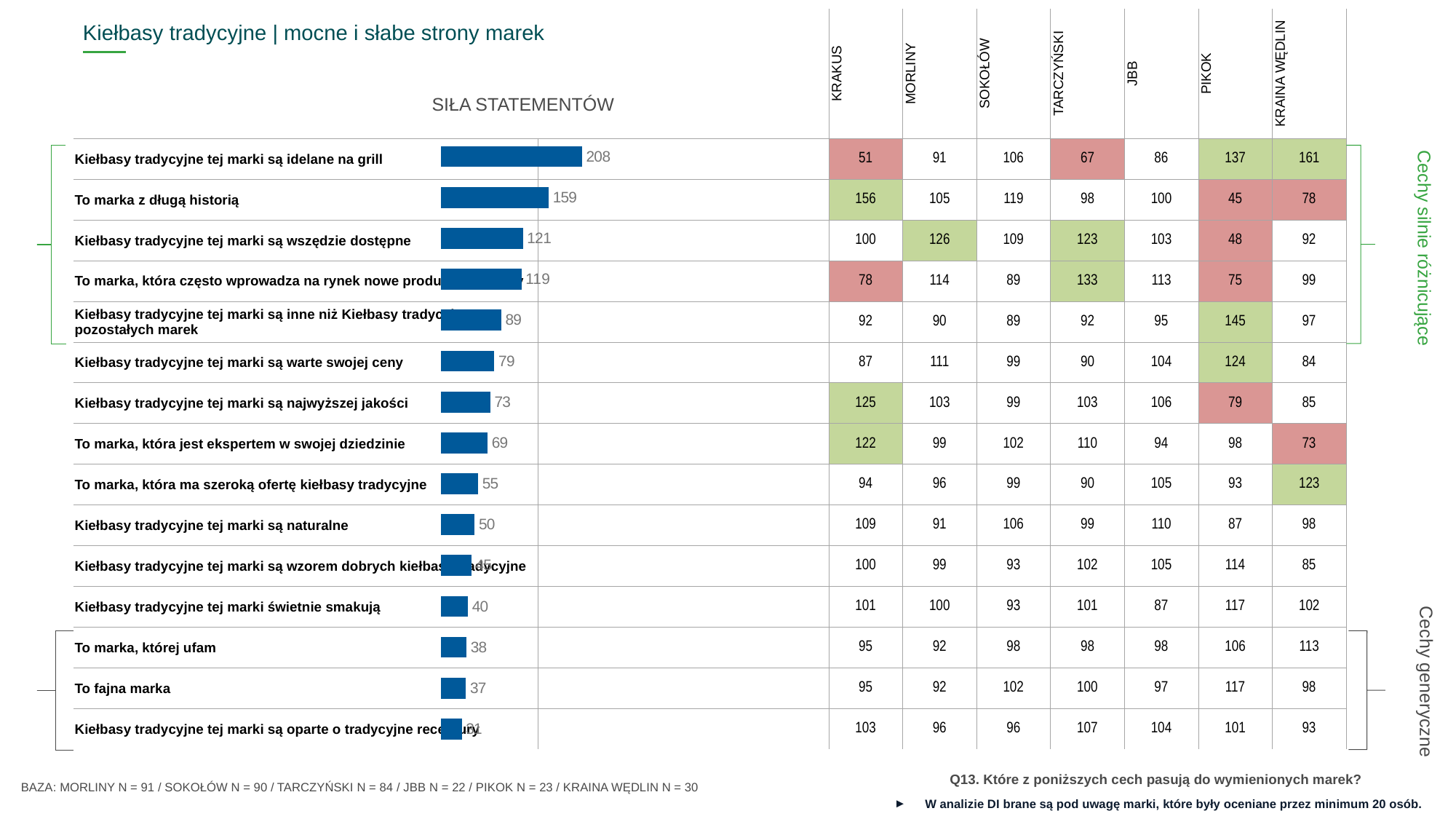

| ^TABDI^ | x | KRAKUS | MORLINY | SOKOŁÓW | TARCZYŃSKI | JBB | PIKOK | KRAINA WĘDLIN |
| --- | --- | --- | --- | --- | --- | --- | --- | --- |
| Kiełbasy tradycyjne tej marki są idelane na grill |  | 51 | 91 | 106 | 67 | 86 | 137 | 161 |
| To marka z długą historią |  | 156 | 105 | 119 | 98 | 100 | 45 | 78 |
| Kiełbasy tradycyjne tej marki są wszędzie dostępne |  | 100 | 126 | 109 | 123 | 103 | 48 | 92 |
| To marka, która często wprowadza na rynek nowe produkty, pomysły |  | 78 | 114 | 89 | 133 | 113 | 75 | 99 |
| Kiełbasy tradycyjne tej marki są inne niż Kiełbasy tradycyjne pozostałych marek |  | 92 | 90 | 89 | 92 | 95 | 145 | 97 |
| Kiełbasy tradycyjne tej marki są warte swojej ceny |  | 87 | 111 | 99 | 90 | 104 | 124 | 84 |
| Kiełbasy tradycyjne tej marki są najwyższej jakości |  | 125 | 103 | 99 | 103 | 106 | 79 | 85 |
| To marka, która jest ekspertem w swojej dziedzinie |  | 122 | 99 | 102 | 110 | 94 | 98 | 73 |
| To marka, która ma szeroką ofertę kiełbasy tradycyjne |  | 94 | 96 | 99 | 90 | 105 | 93 | 123 |
| Kiełbasy tradycyjne tej marki są naturalne |  | 109 | 91 | 106 | 99 | 110 | 87 | 98 |
| Kiełbasy tradycyjne tej marki są wzorem dobrych kiełbasy tradycyjne |  | 100 | 99 | 93 | 102 | 105 | 114 | 85 |
| Kiełbasy tradycyjne tej marki świetnie smakują |  | 101 | 100 | 93 | 101 | 87 | 117 | 102 |
| To marka, której ufam |  | 95 | 92 | 98 | 98 | 98 | 106 | 113 |
| To fajna marka |  | 95 | 92 | 102 | 100 | 97 | 117 | 98 |
| Kiełbasy tradycyjne tej marki są oparte o tradycyjne receptury |  | 103 | 96 | 96 | 107 | 104 | 101 | 93 |

Kiełbasy tradycyjne | mocne i słabe strony marek
SIŁA STATEMENTÓW

### Chart

| Category | Seria 1 |
|---|---|
|  | 208.0 |
|  | 159.0 |
|  | 121.0 |
|  | 119.0 |
|  | 89.0 |
|  | 79.0 |
|  | 73.0 |
|  | 69.0 |
|  | 55.0 |
|  | 50.0 |
|  | 45.0 |
|  | 40.0 |
|  | 38.0 |
|  | 37.0 |
|  | 31.0 |

Cechy silnie różnicujące

Cechy generyczne
Q13. Które z poniższych cech pasują do wymienionych marek?

BAZA: MORLINY N = 91 / SOKOŁÓW N = 90 / TARCZYŃSKI N = 84 / JBB N = 22 / PIKOK N = 23 / KRAINA WĘDLIN N = 30
W analizie DI brane są pod uwagę marki, które były oceniane przez minimum 20 osób.